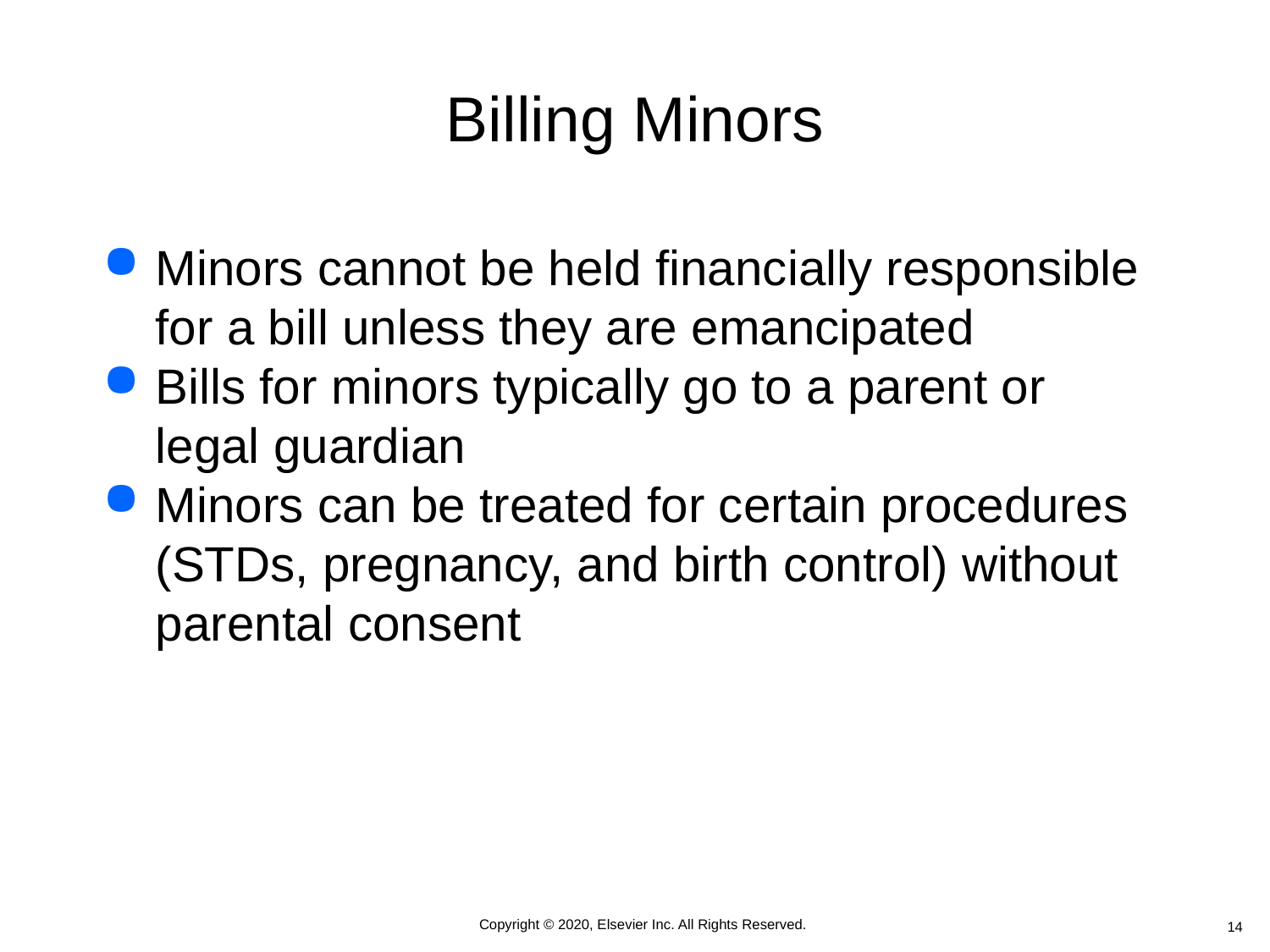

# Billing Minors
Minors cannot be held financially responsible for a bill unless they are emancipated
Bills for minors typically go to a parent or legal guardian
Minors can be treated for certain procedures (STDs, pregnancy, and birth control) without parental consent